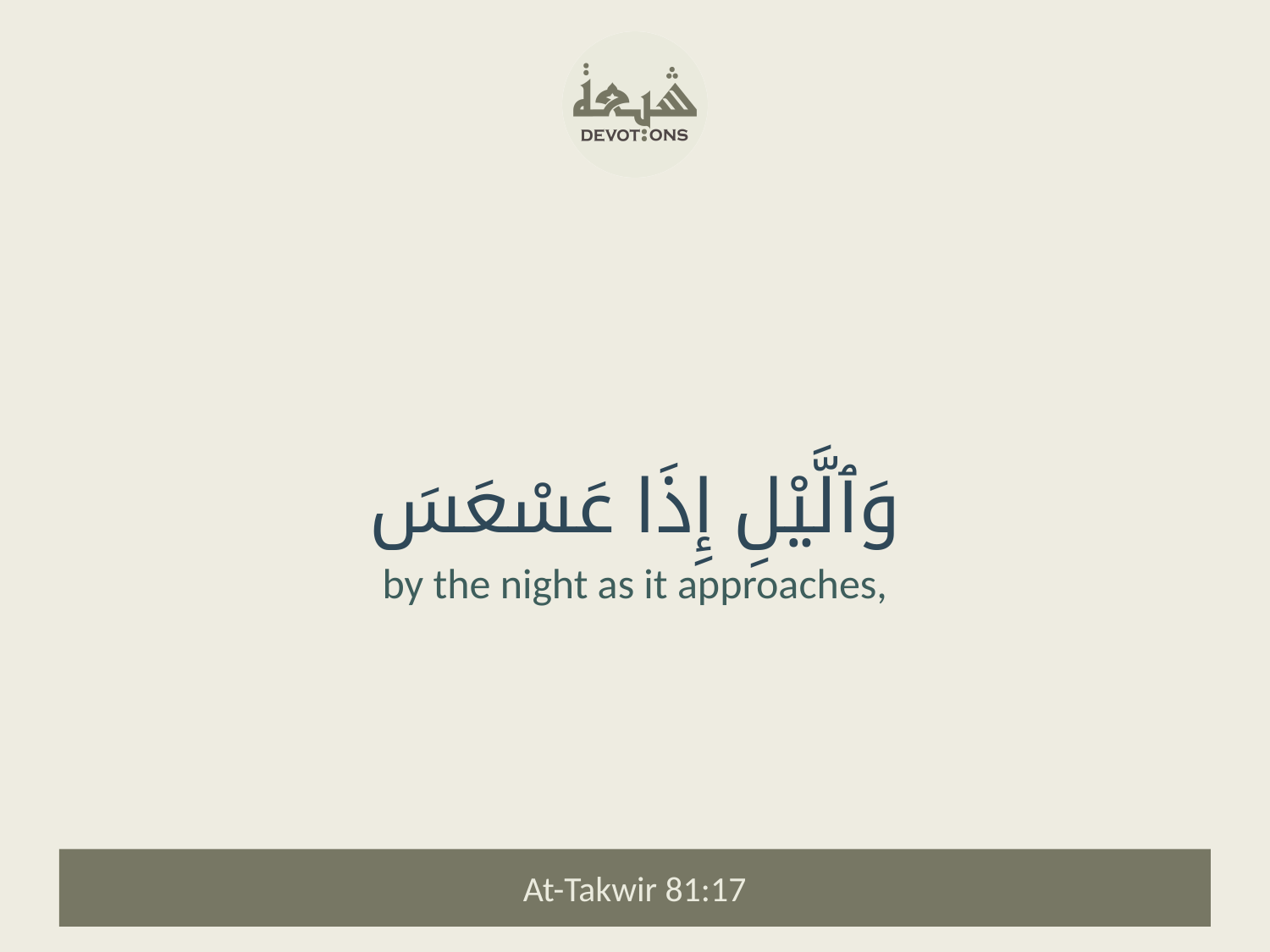

وَٱلَّيْلِ إِذَا عَسْعَسَ
by the night as it approaches,
At-Takwir 81:17